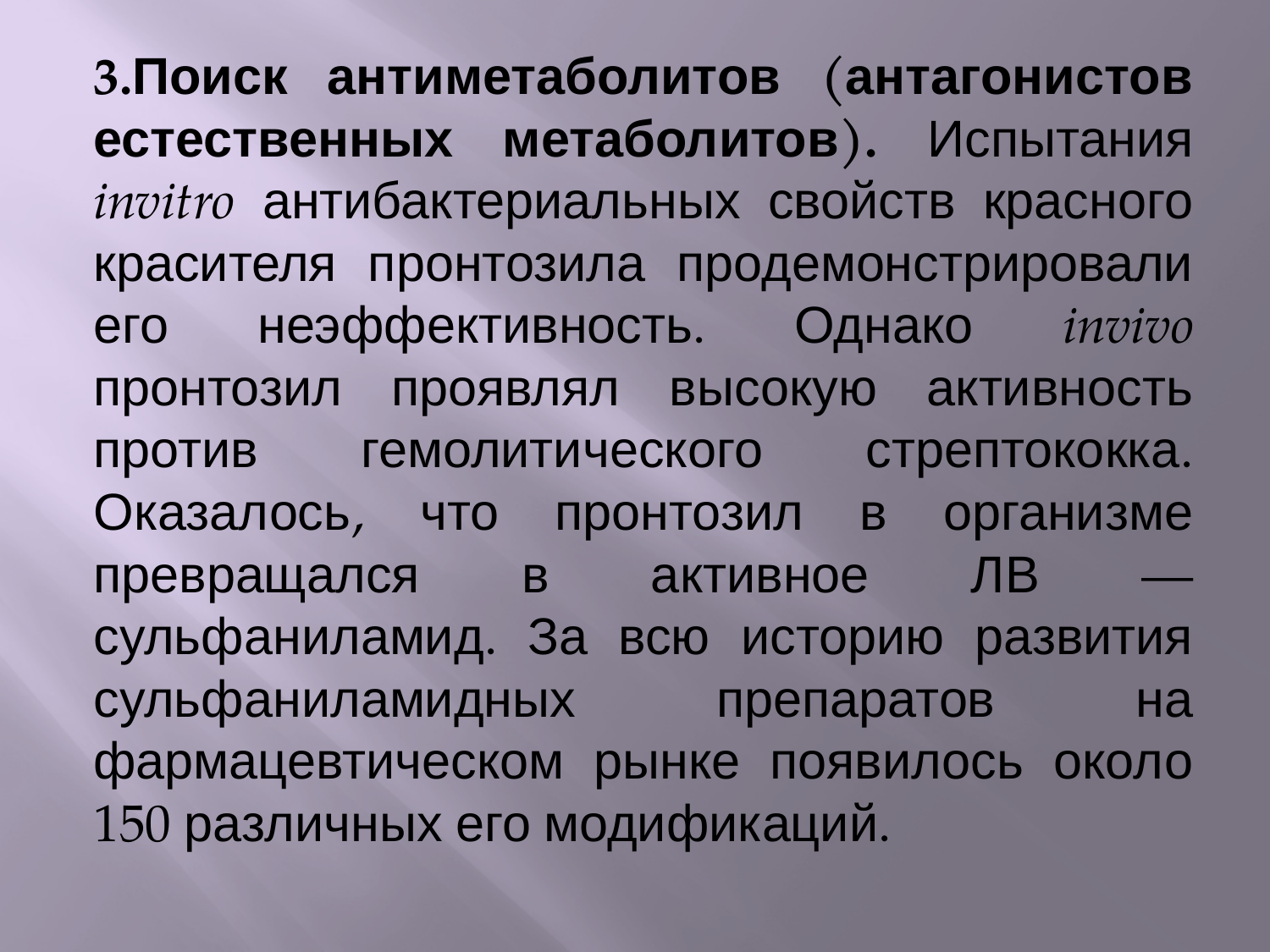

#
3.Поиск антиметаболитов (антагонистов естественных метаболитов). Испытания invitro антибактериальных свойств красного красителя пронтозила продемонстрировали его неэффективность. Однако invivo пронтозил проявлял высокую активность против гемолитического стрептококка. Оказалось, что пронтозил в организме превращался в активное ЛВ — сульфаниламид. За всю историю развития сульфаниламидных препаратов на фармацевтическом рынке появилось около 150 различных его модификаций.